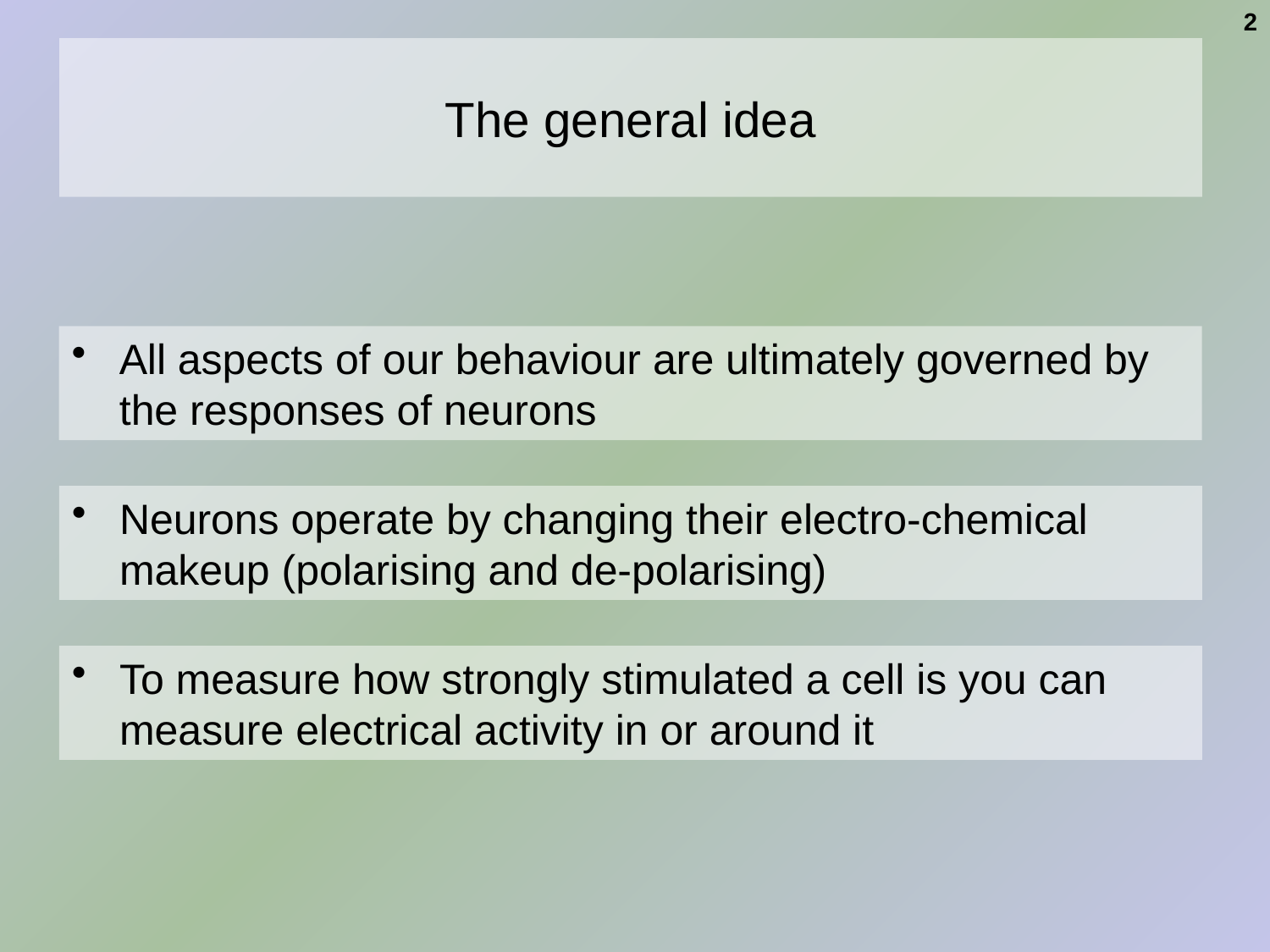

2
# The general idea
All aspects of our behaviour are ultimately governed by the responses of neurons
Neurons operate by changing their electro-chemical makeup (polarising and de-polarising)
To measure how strongly stimulated a cell is you can measure electrical activity in or around it